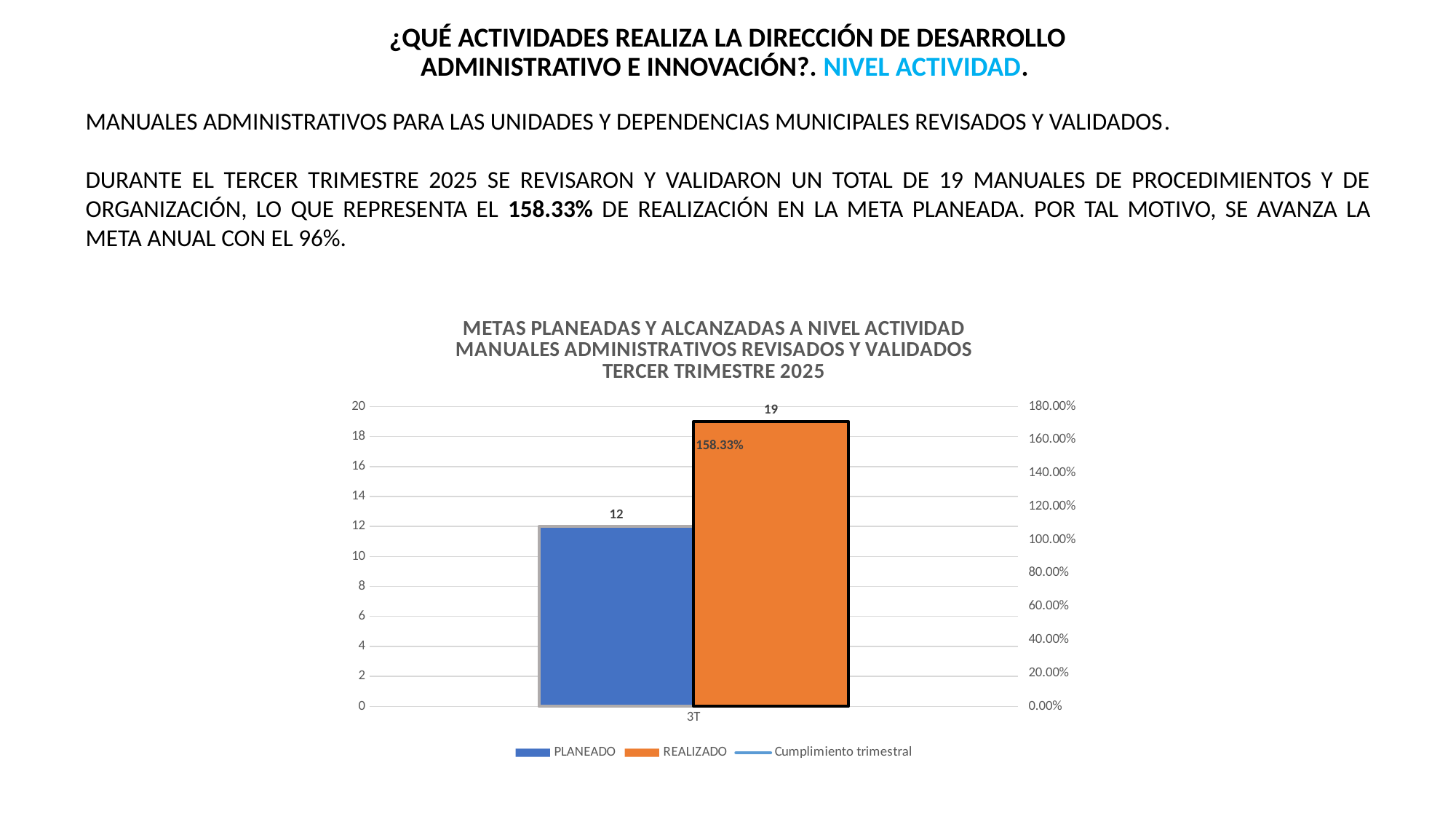

¿QUÉ ACTIVIDADES REALIZA LA DIRECCIÓN DE DESARROLLO ADMINISTRATIVO E INNOVACIÓN?. NIVEL ACTIVIDAD.
MANUALES ADMINISTRATIVOS PARA LAS UNIDADES Y DEPENDENCIAS MUNICIPALES REVISADOS Y VALIDADOS.

DURANTE EL TERCER TRIMESTRE 2025 SE REVISARON Y VALIDARON UN TOTAL DE 19 MANUALES DE PROCEDIMIENTOS Y DE ORGANIZACIÓN, LO QUE REPRESENTA EL 158.33% DE REALIZACIÓN EN LA META PLANEADA. POR TAL MOTIVO, SE AVANZA LA META ANUAL CON EL 96%.

### Chart: METAS PLANEADAS Y ALCANZADAS A NIVEL ACTIVIDAD
MANUALES ADMINISTRATIVOS REVISADOS Y VALIDADOS
 TERCER TRIMESTRE 2025

| Category | PLANEADO | REALIZADO | Cumplimiento trimestral |
|---|---|---|---|
| 3T | 12.0 | 19.0 | 1.5833333333333333 |